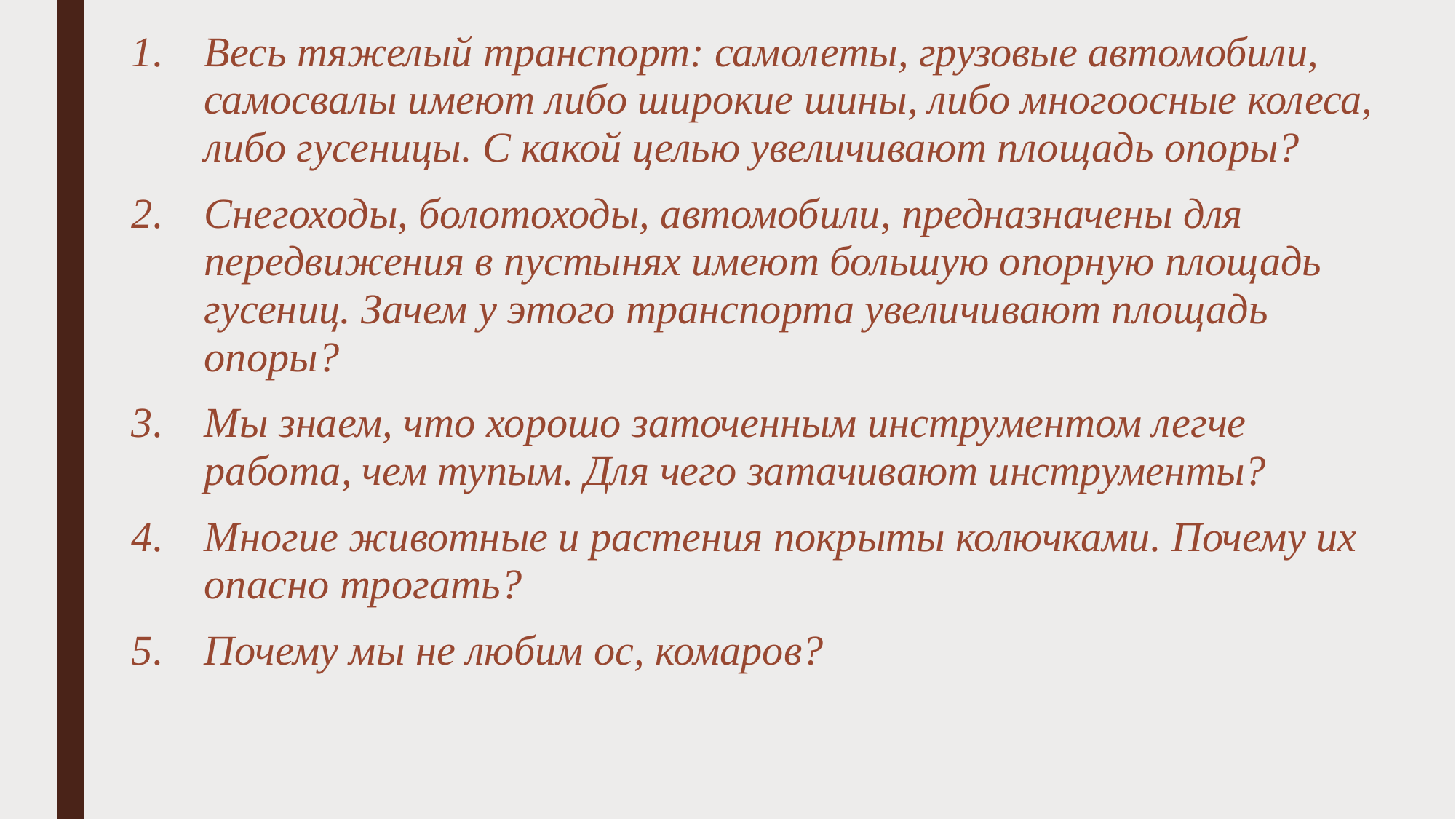

Весь тяжелый транспорт: самолеты, грузовые автомобили, самосвалы имеют либо широкие шины, либо многоосные колеса, либо гусеницы. С какой целью увеличивают площадь опоры?
Снегоходы, болотоходы, автомобили, предназначены для передвижения в пустынях имеют большую опорную площадь гусениц. Зачем у этого транспорта увеличивают площадь опоры?
Мы знаем, что хорошо заточенным инструментом легче работа, чем тупым. Для чего затачивают инструменты?
Многие животные и растения покрыты колючками. Почему их опасно трогать?
Почему мы не любим ос, комаров?
#